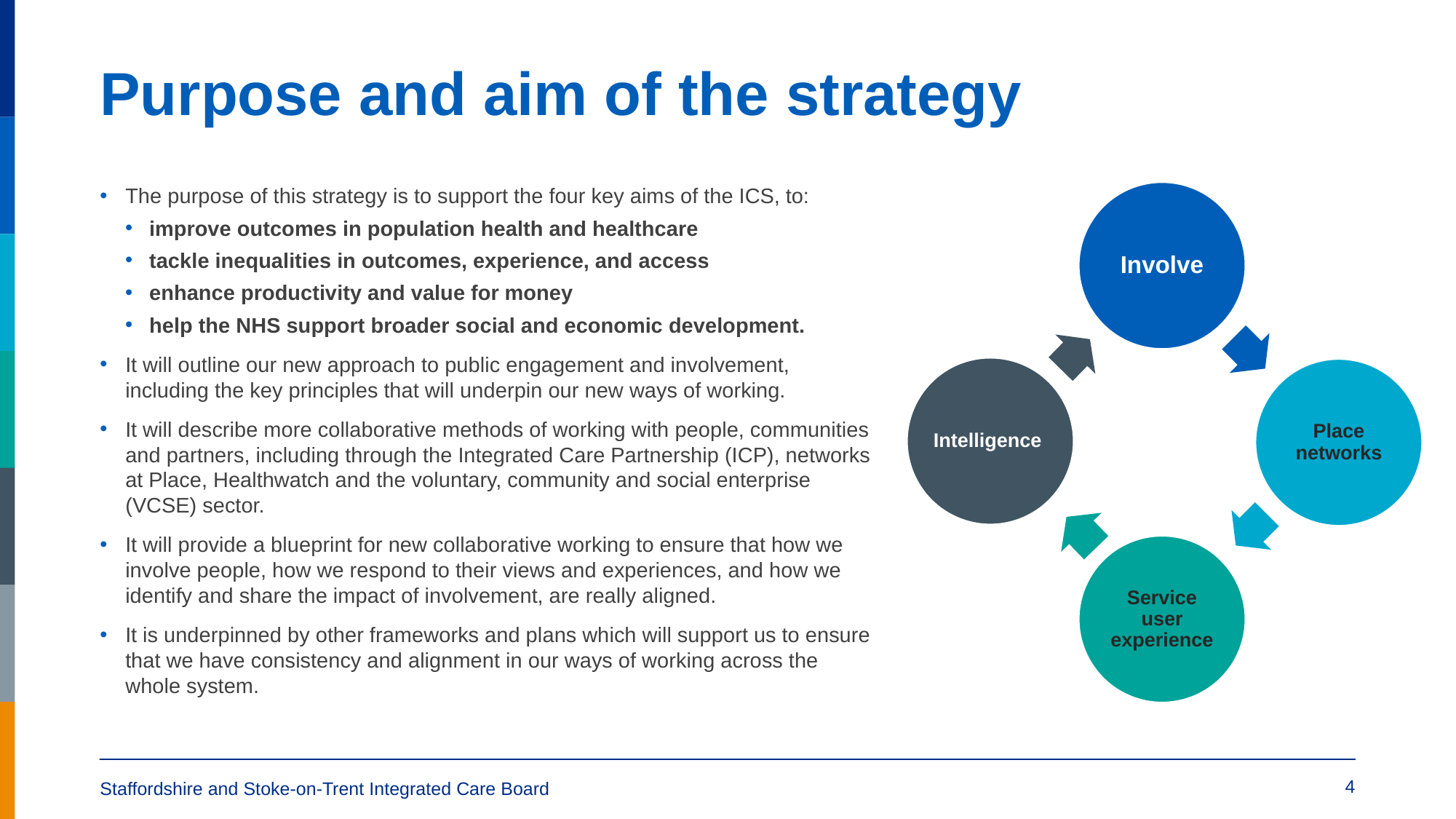

# Purpose and aim of the strategy
Involve

Place networks

Service user experience

Intelligence

The purpose of this strategy is to support the four key aims of the ICS, to:
improve outcomes in population health and healthcare
tackle inequalities in outcomes, experience, and access
enhance productivity and value for money
help the NHS support broader social and economic development.
It will outline our new approach to public engagement and involvement, including the key principles that will underpin our new ways of working.
It will describe more collaborative methods of working with people, communities and partners, including through the Integrated Care Partnership (ICP), networks at Place, Healthwatch and the voluntary, community and social enterprise (VCSE) sector.
It will provide a blueprint for new collaborative working to ensure that how we involve people, how we respond to their views and experiences, and how we identify and share the impact of involvement, are really aligned.
It is underpinned by other frameworks and plans which will support us to ensure that we have consistency and alignment in our ways of working across the whole system.
4
Staffordshire and Stoke-on-Trent Integrated Care Board